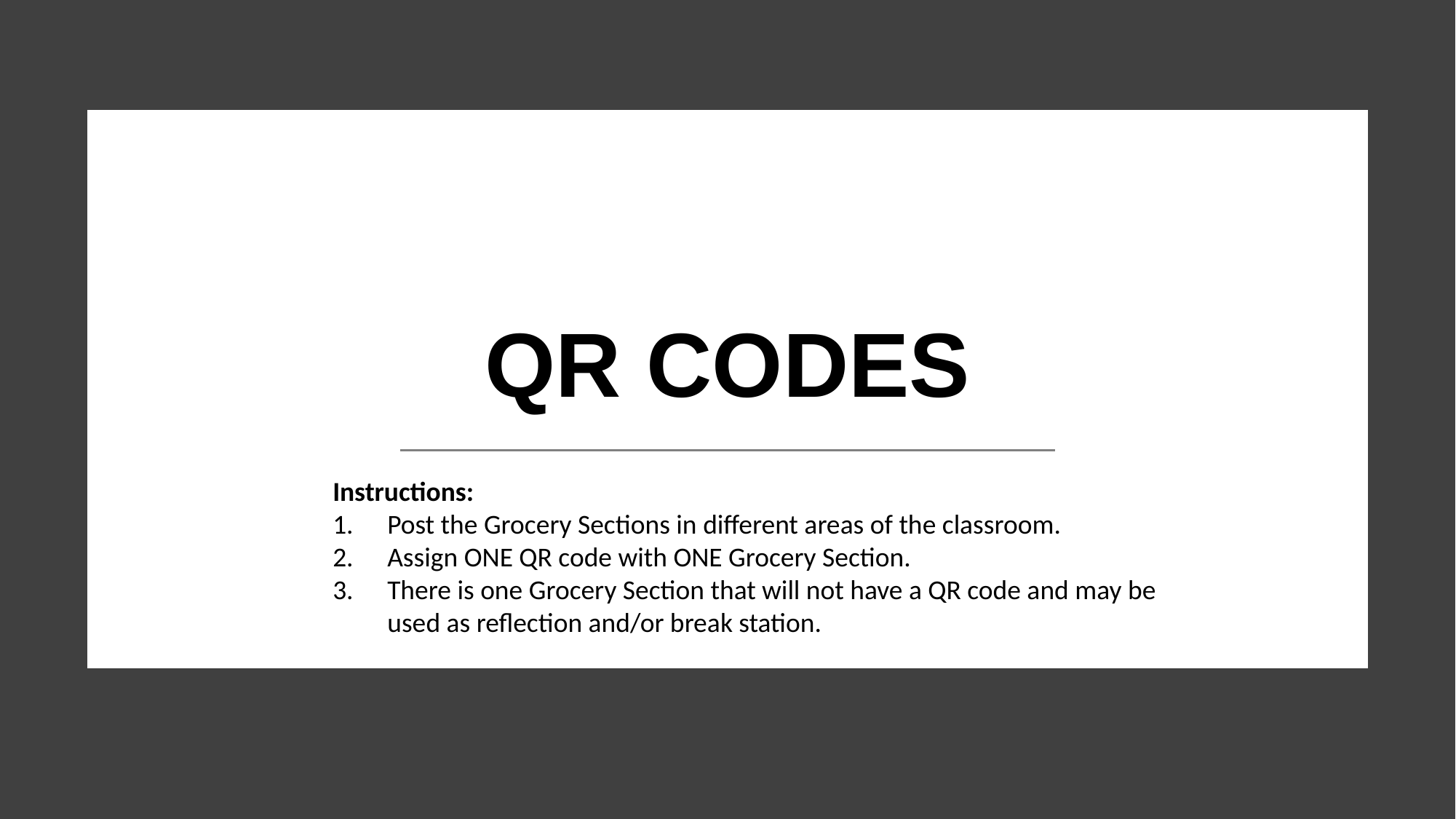

# QR CODES
Instructions:
Post the Grocery Sections in different areas of the classroom.
Assign ONE QR code with ONE Grocery Section.
There is one Grocery Section that will not have a QR code and may be used as reflection and/or break station.